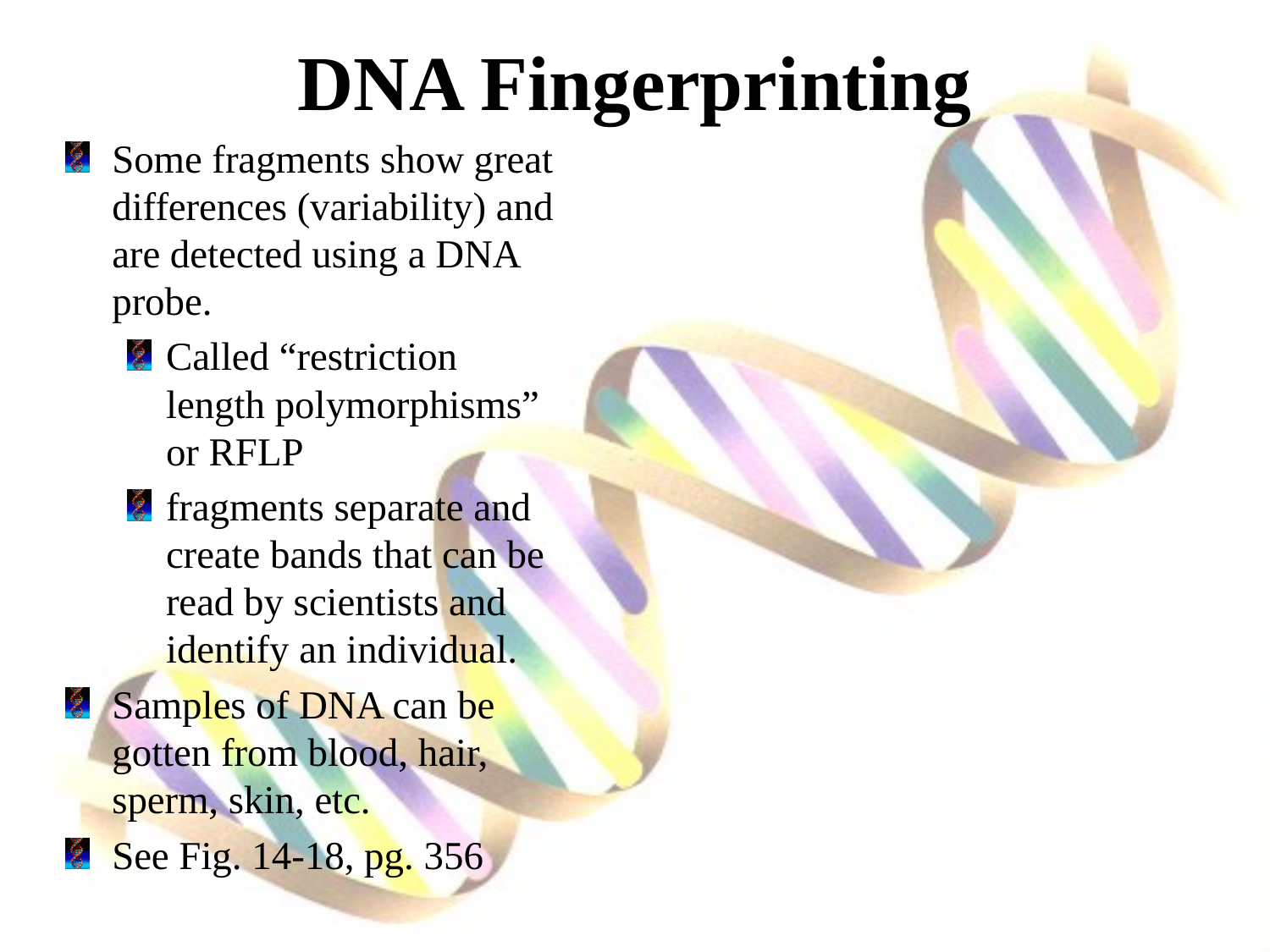

# DNA Fingerprinting
Some fragments show great differences (variability) and are detected using a DNA probe.
Called “restriction length polymorphisms” or RFLP
fragments separate and create bands that can be read by scientists and identify an individual.
Samples of DNA can be gotten from blood, hair, sperm, skin, etc.
See Fig. 14-18, pg. 356